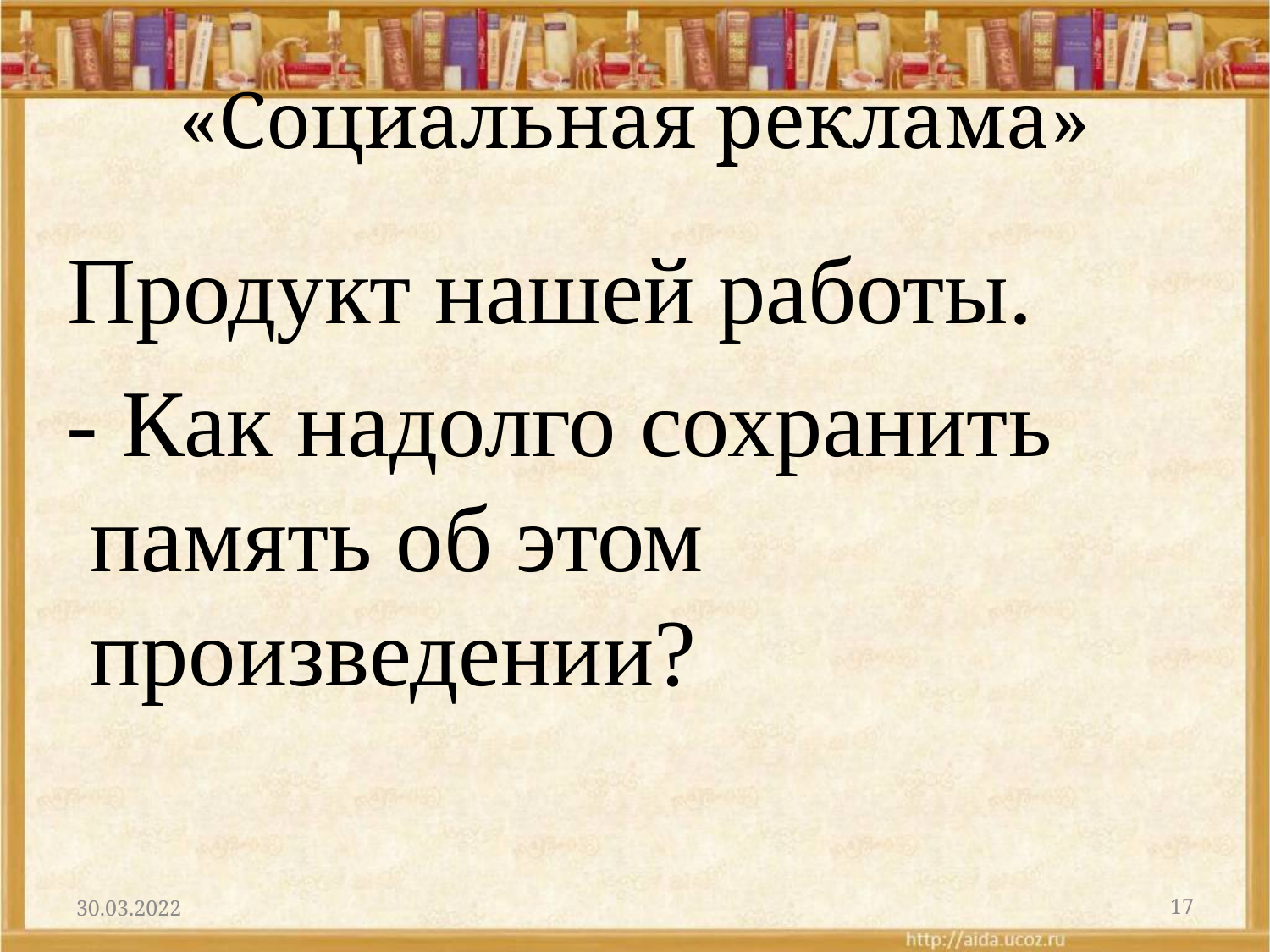

# «Социальная реклама»
 Продукт нашей работы.
 - Как надолго сохранить память об этом произведении?
30.03.2022
17